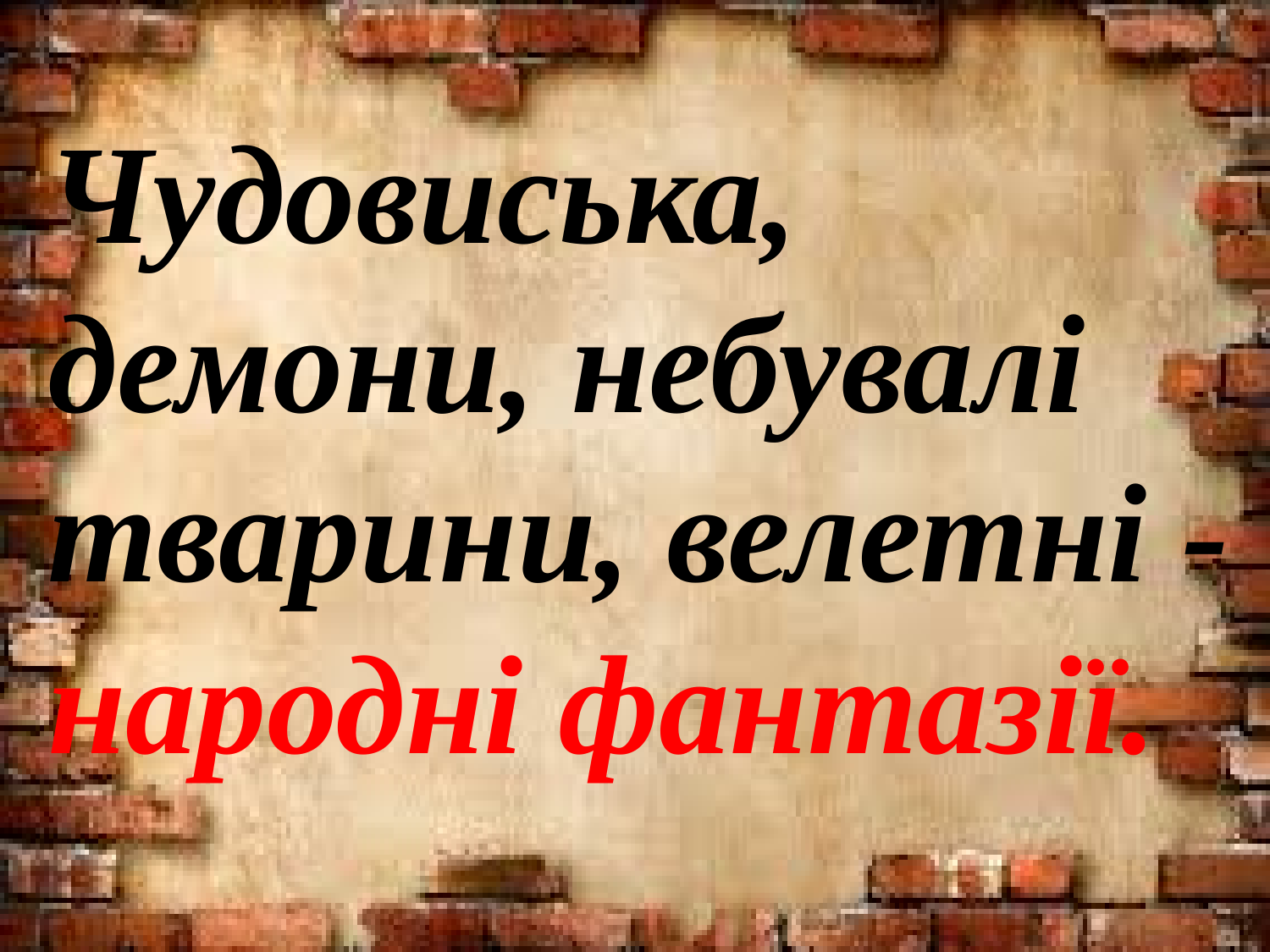

Чудовиська, демони, небувалі тварини, велетні -
народні фантазії.